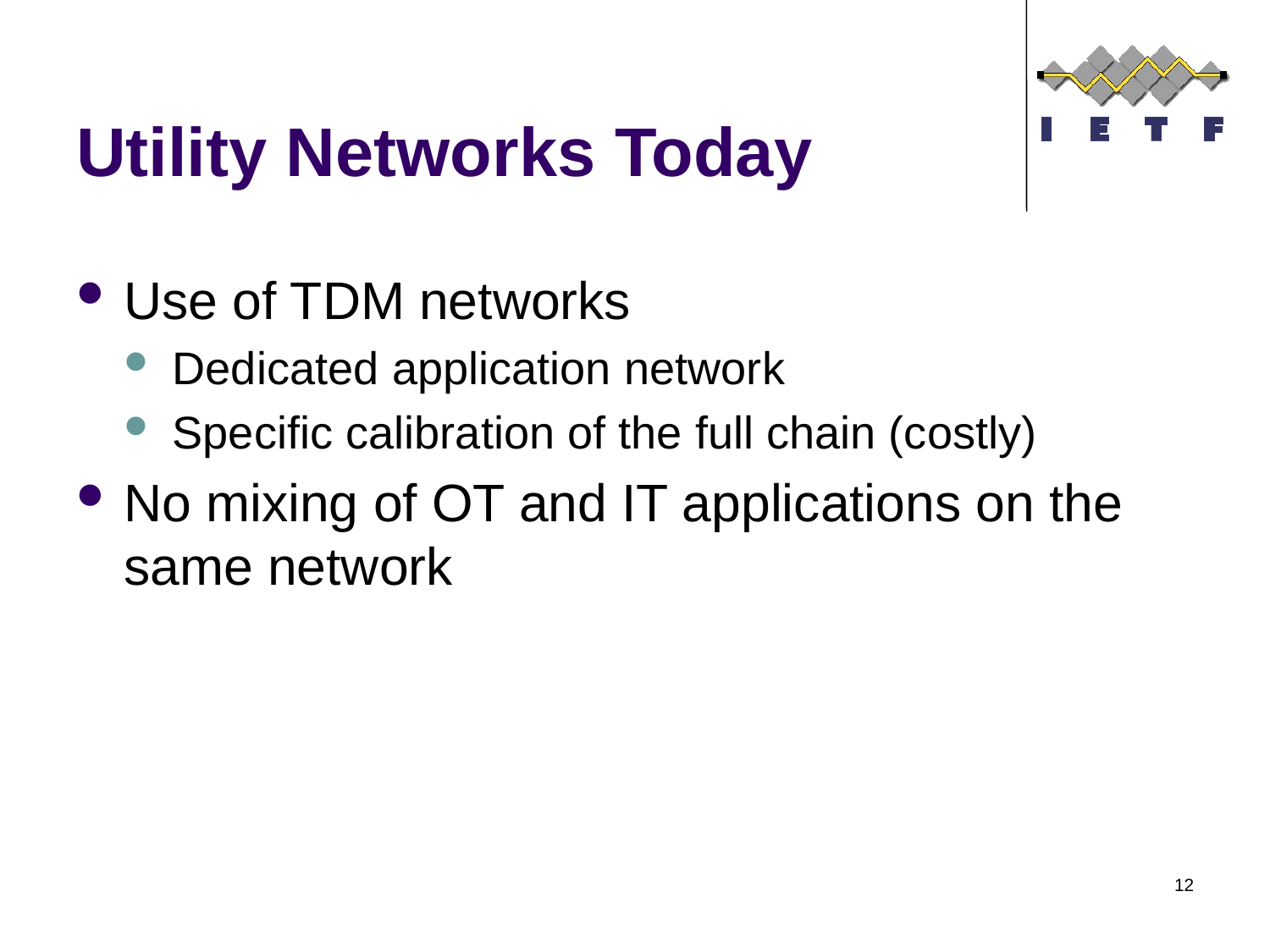

# Utility Networks Today
Use of TDM networks
Dedicated application network
Specific calibration of the full chain (costly)
No mixing of OT and IT applications on the same network

12